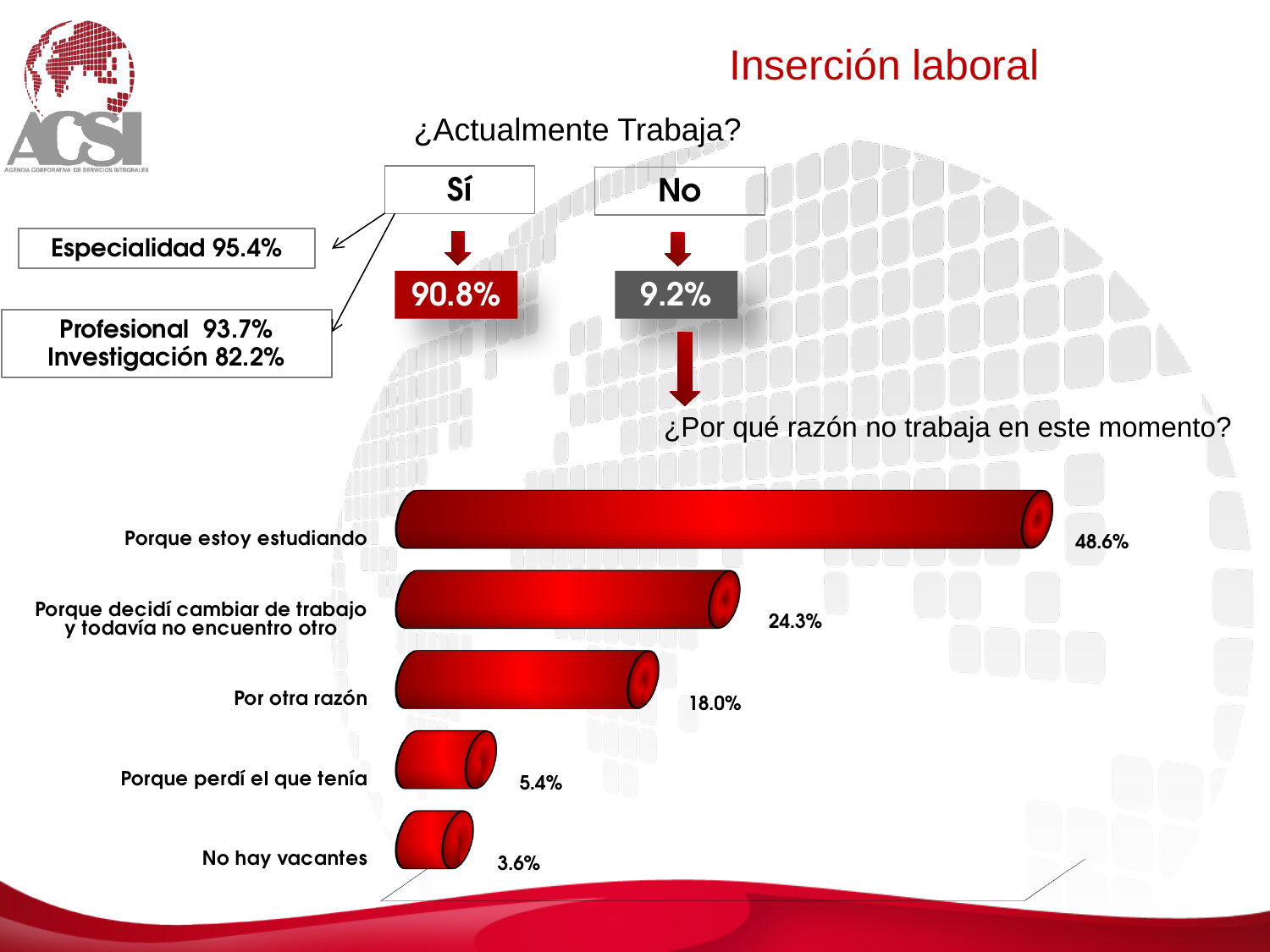

Inserción laboral
¿Actualmente Trabaja?
Sí
No
Especialidad 95.4%

90.8%
9.2%
Profesional  93.7%
Investigación 82.2%

¿Por qué razón no trabaja en este momento?

[unsupported chart]